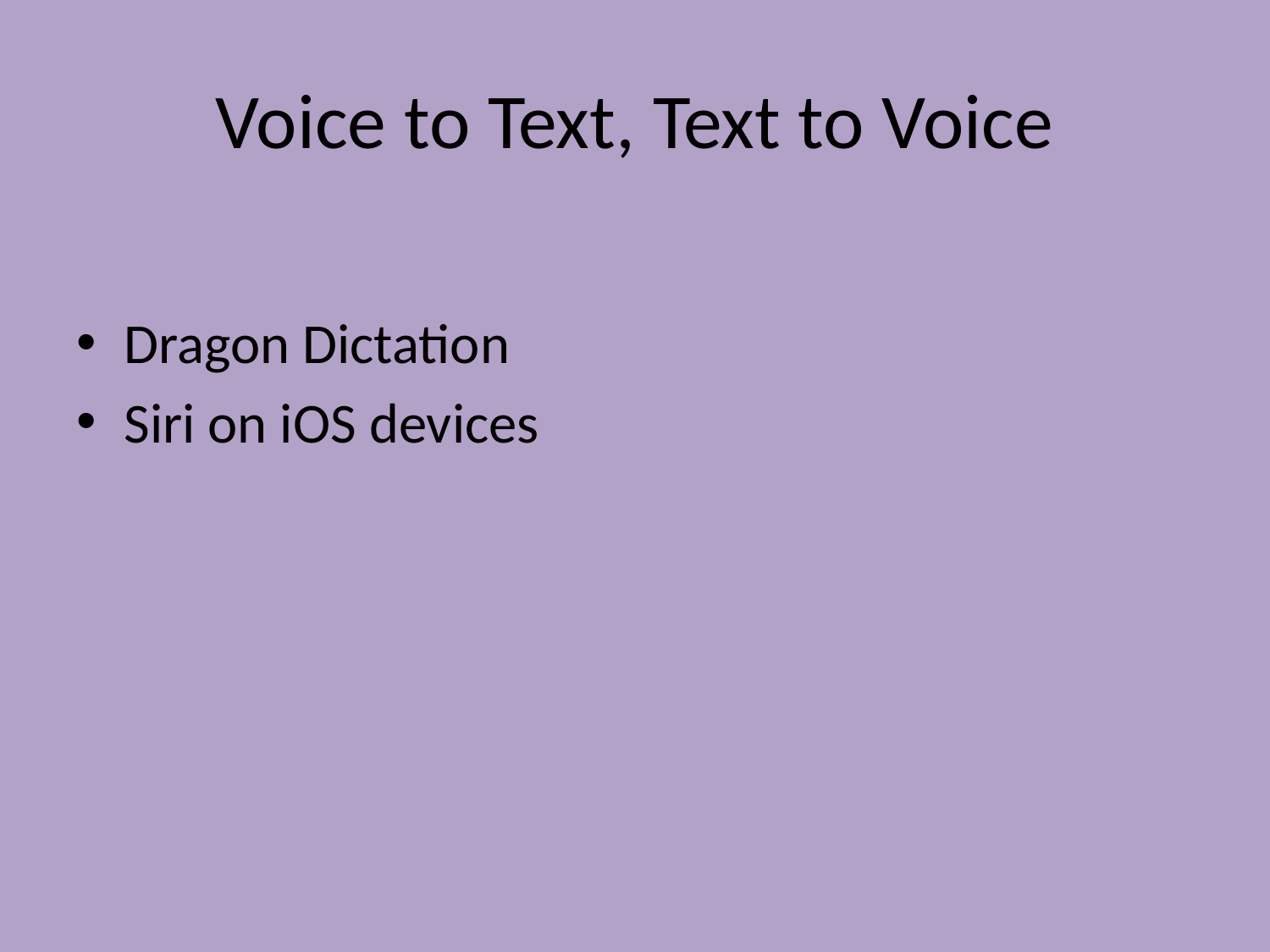

# Voice to Text, Text to Voice

Dragon Dictation
Siri on iOS devices